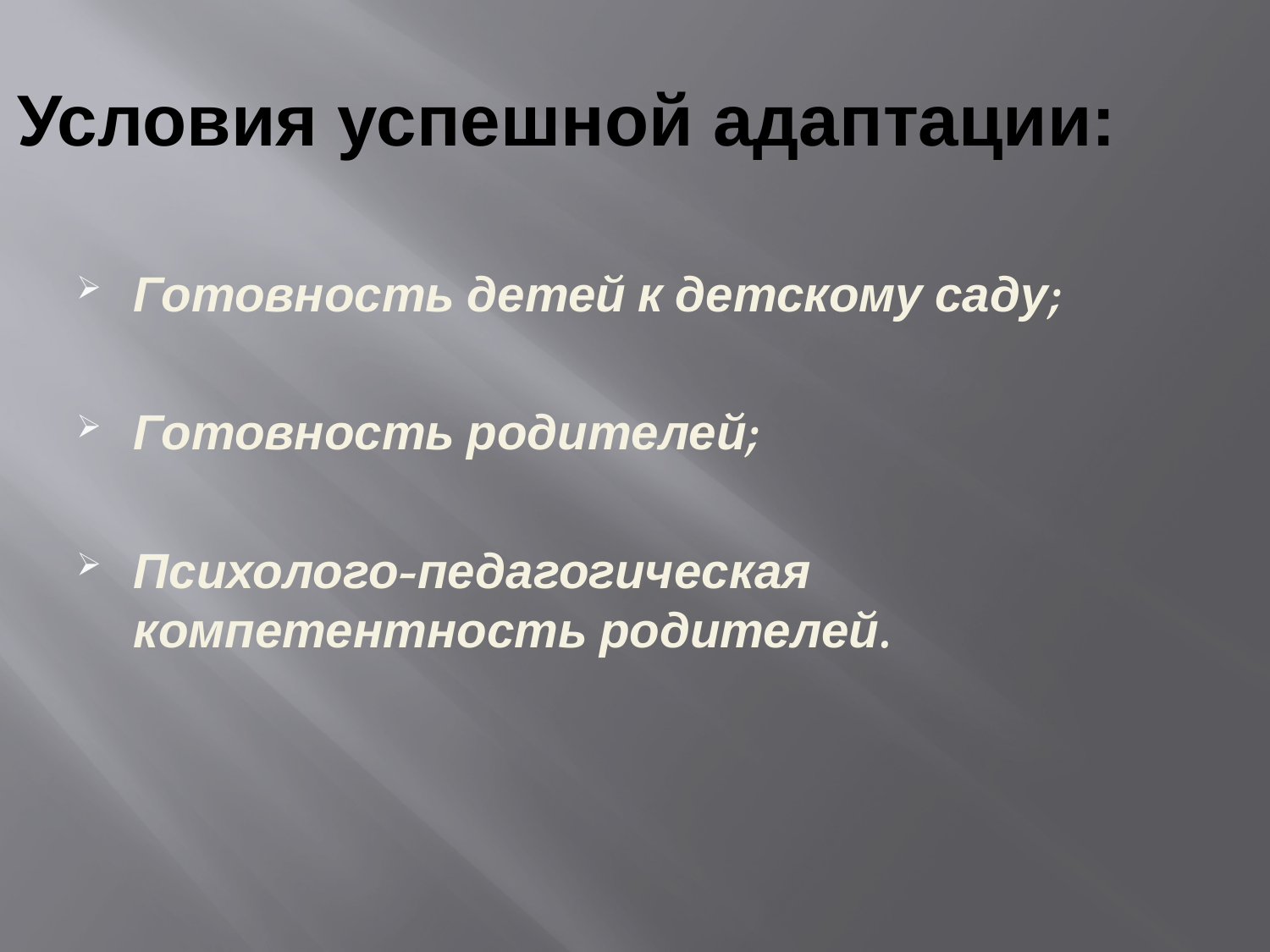

# Условия успешной адаптации:
Готовность детей к детскому саду;

Готовность родителей;

Психолого-педагогическая компетентность родителей.